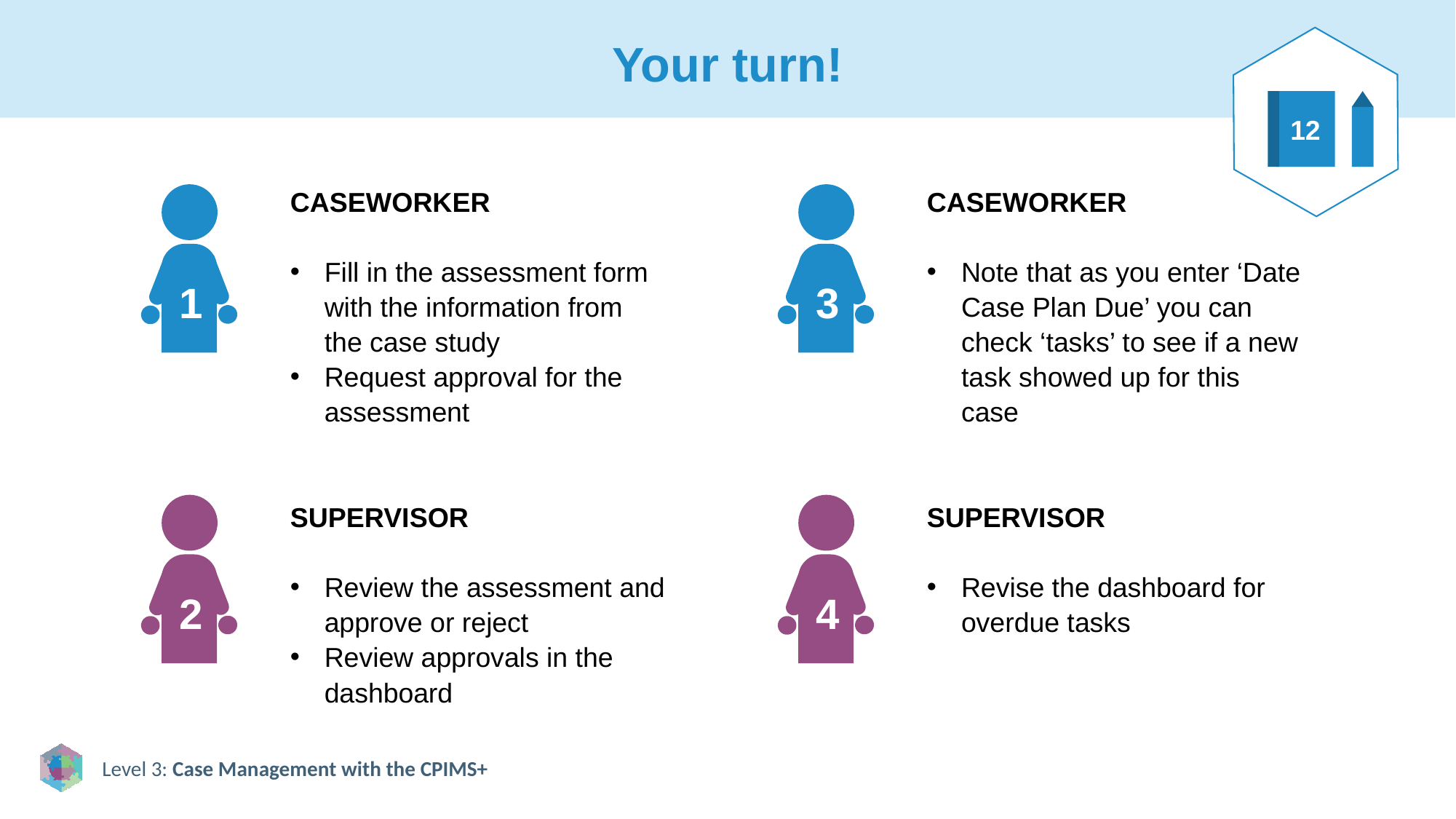

# Your turn!

12

CASEWORKER

Fill in the assessment form with the information from the case study
Request approval for the assessment

SUPERVISOR

Review the assessment and approve or reject
Review approvals in the dashboard
CASEWORKER

Note that as you enter ‘Date Case Plan Due’ you can check ‘tasks’ to see if a new task showed up for this case

SUPERVISOR

Revise the dashboard for overdue tasks

1

3

2

4